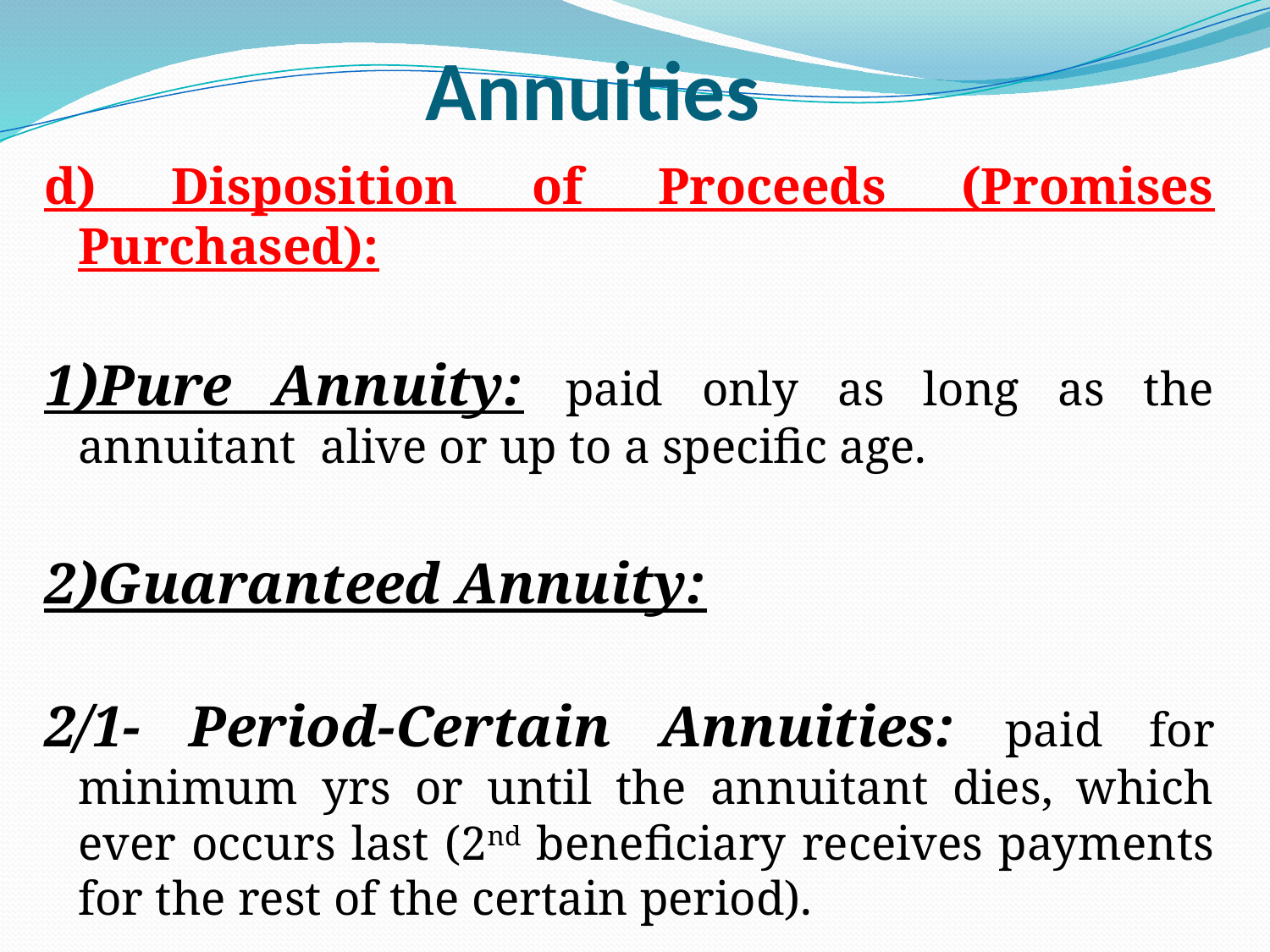

# Annuities
d) Disposition of Proceeds (Promises Purchased):

1)Pure Annuity: paid only as long as the annuitant  alive or up to a specific age.

2)Guaranteed Annuity:

2/1- Period-Certain Annuities: paid for minimum yrs or until the annuitant dies, which ever occurs last (2nd beneficiary receives payments for the rest of the certain period).